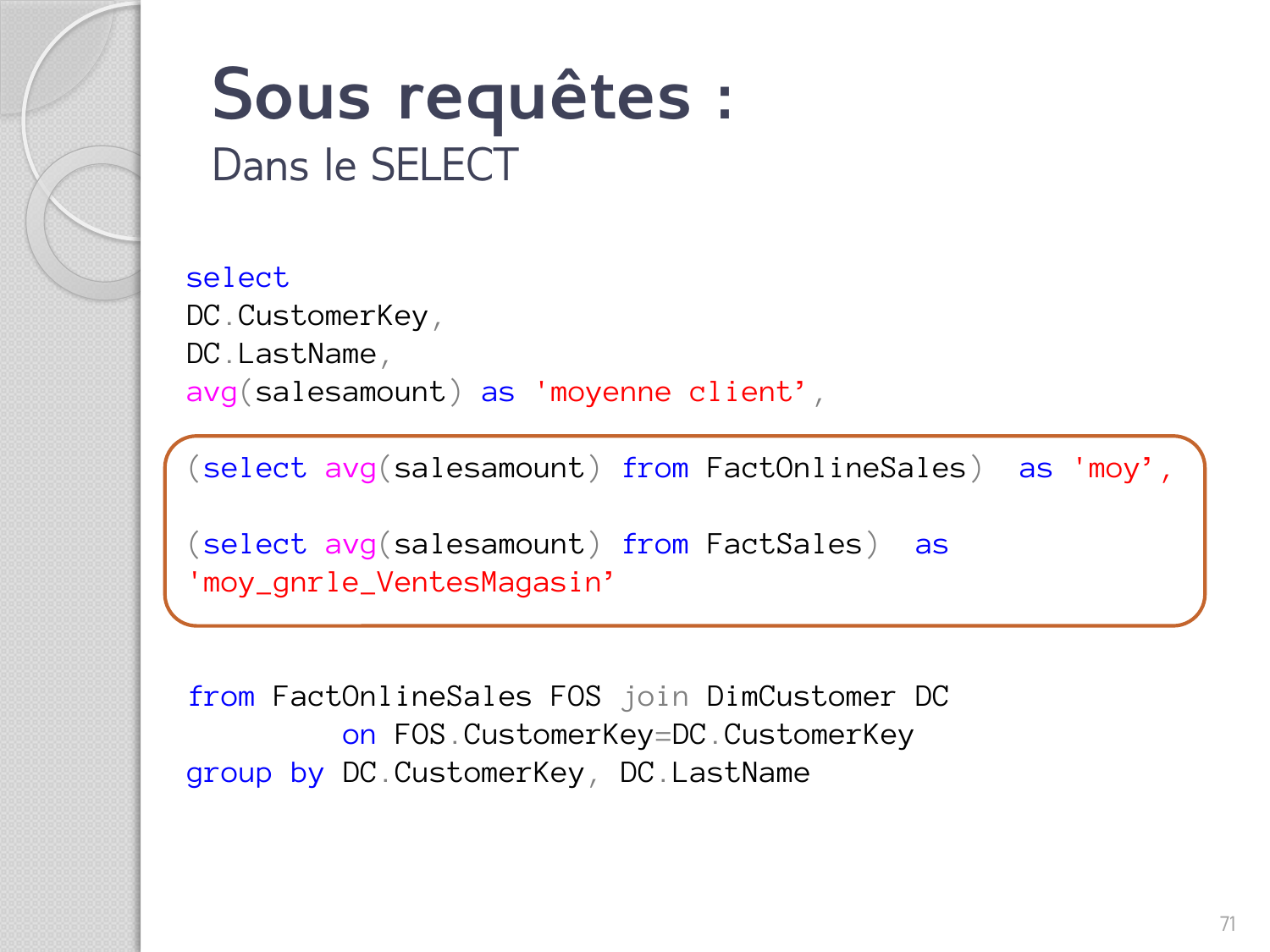

# Sous requêtes : Dans le SELECT
select
DC.CustomerKey,
DC.LastName,
avg(salesamount) as 'moyenne client’,

(select avg(salesamount) from FactOnlineSales)  as 'moy’,

(select avg(salesamount) from FactSales)  as 'moy_gnrle_VentesMagasin’

from FactOnlineSales FOS join DimCustomer DC
         on FOS.CustomerKey=DC.CustomerKey
group by DC.CustomerKey, DC.LastName

71